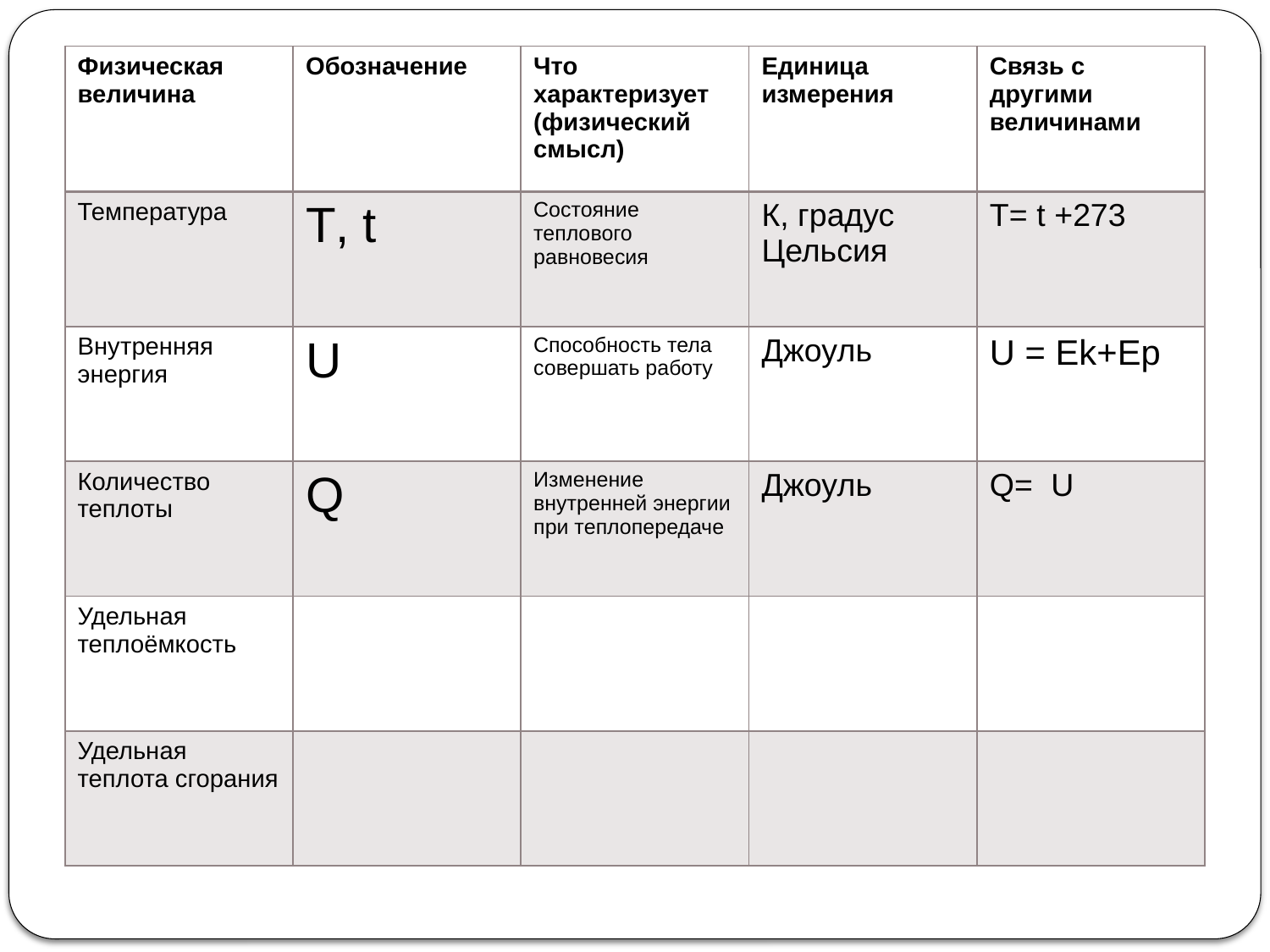

| Физическая величина | Обозначение | Что характеризует (физический смысл) | Единица измерения | Связь с другими величинами |
| --- | --- | --- | --- | --- |
| Температура | T, t | Состояние теплового равновесия | К, градус Цельсия | Т= t +273 |
| Внутренняя энергия | U | Способность тела совершать работу | Джоуль | U = Ek+Ep |
| Количество теплоты | Q | Изменение внутренней энергии при теплопередаче | Джоуль | Q= U |
| Удельная теплоёмкость |  |  |  |  |
| Удельная теплота сгорания |  |  |  |  |